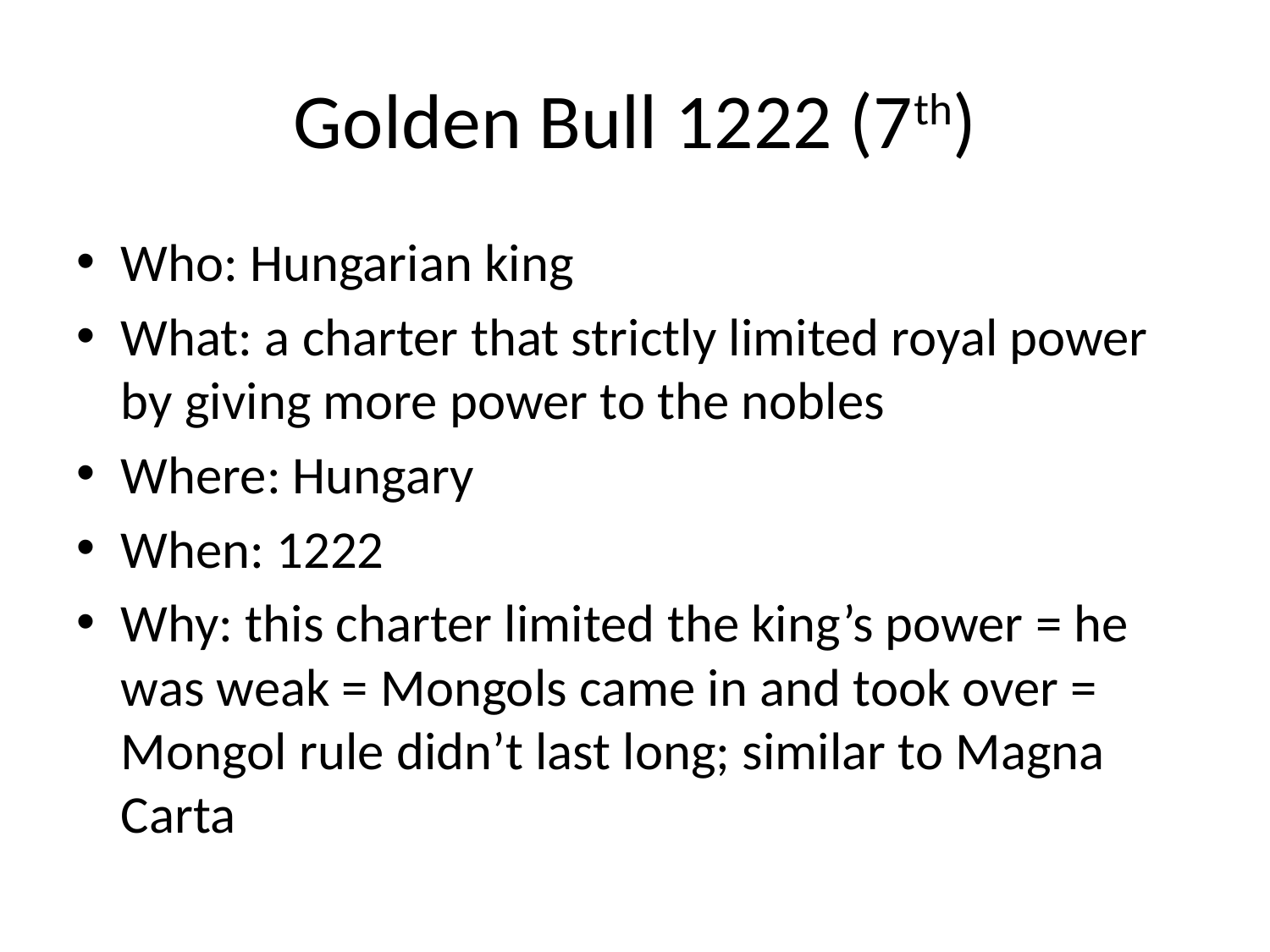

# Golden Bull 1222 (7th)
Who: Hungarian king
What: a charter that strictly limited royal power by giving more power to the nobles
Where: Hungary
When: 1222
Why: this charter limited the king’s power = he was weak = Mongols came in and took over = Mongol rule didn’t last long; similar to Magna Carta